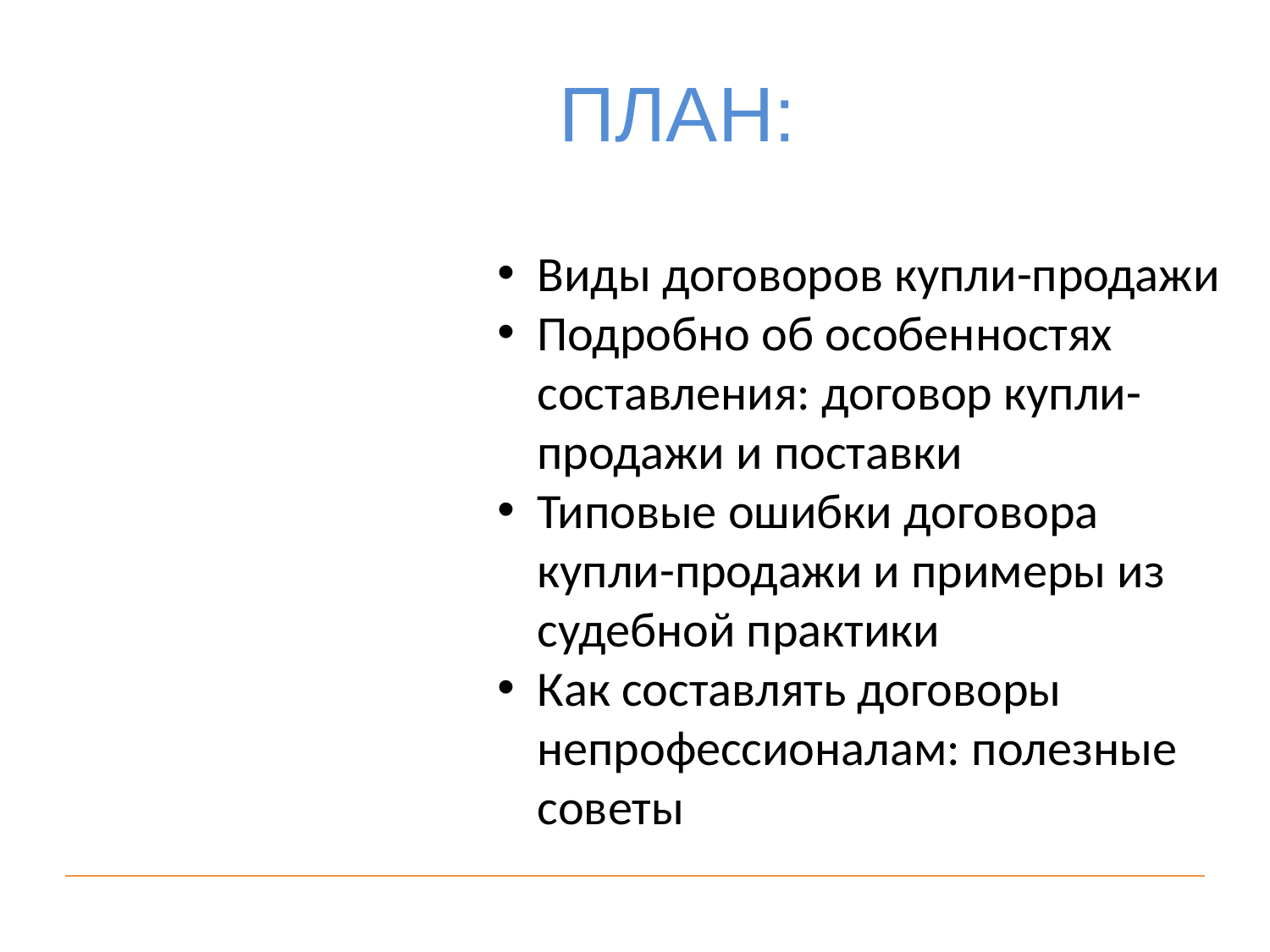

# ПЛАН:
Виды договоров купли-продажи
Подробно об особенностях составления: договор купли-продажи и поставки
Типовые ошибки договора купли-продажи и примеры из судебной практики
Как составлять договоры непрофессионалам: полезные советы